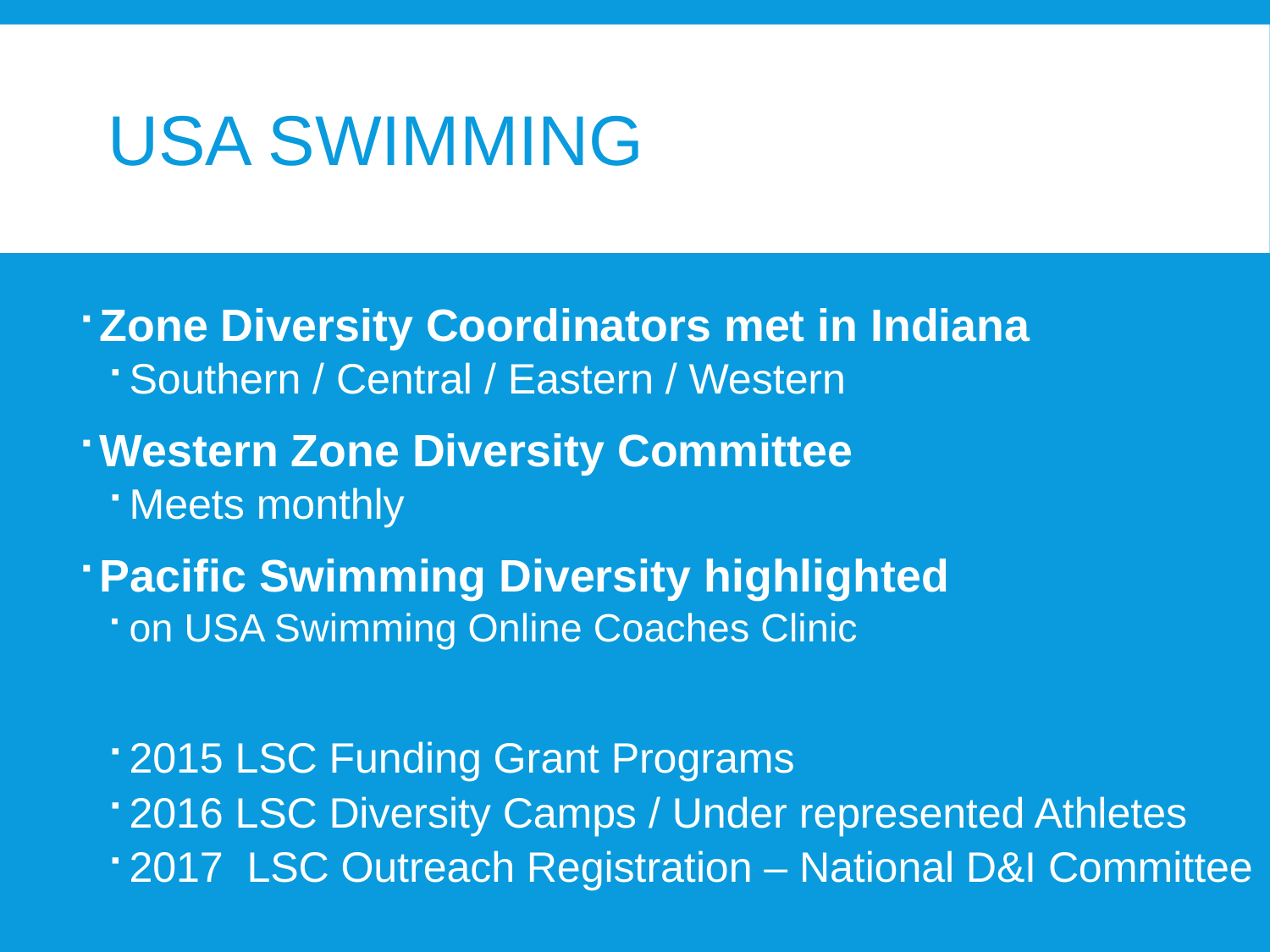

# USA Swimming
Zone Diversity Coordinators met in Indiana
Southern / Central / Eastern / Western
Western Zone Diversity Committee
Meets monthly
Pacific Swimming Diversity highlighted
on USA Swimming Online Coaches Clinic

2015 LSC Funding Grant Programs
2016 LSC Diversity Camps / Under represented Athletes
2017  LSC Outreach Registration – National D&I Committee